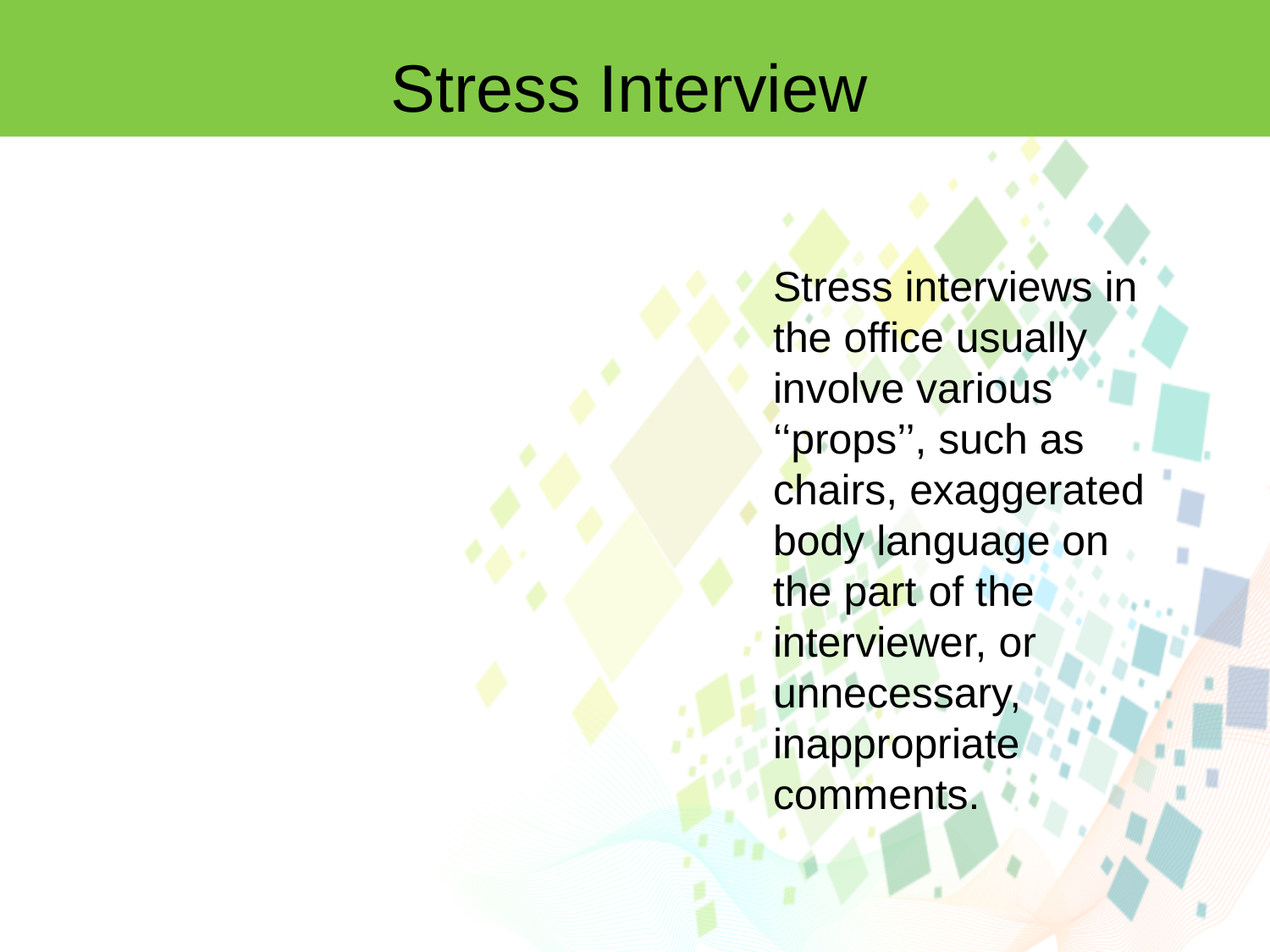

Stress Interview
Stress interviews in the office usually involve various ‘‘props’’, such as chairs, exaggerated
body language on the part of the interviewer, or unnecessary, inappropriate comments.